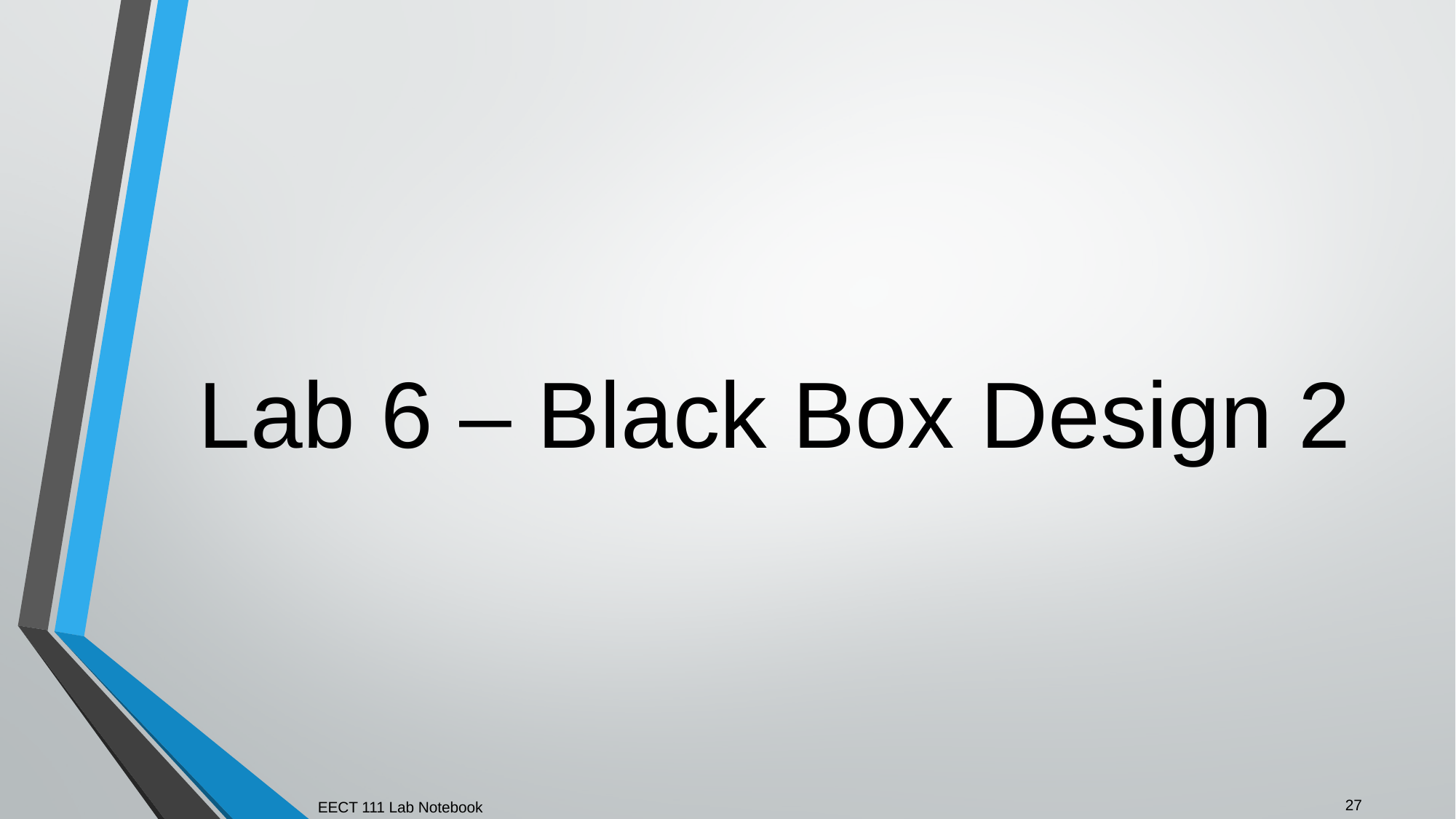

# Lab 6 – Black Box Design 2
27
EECT 111 Lab Notebook